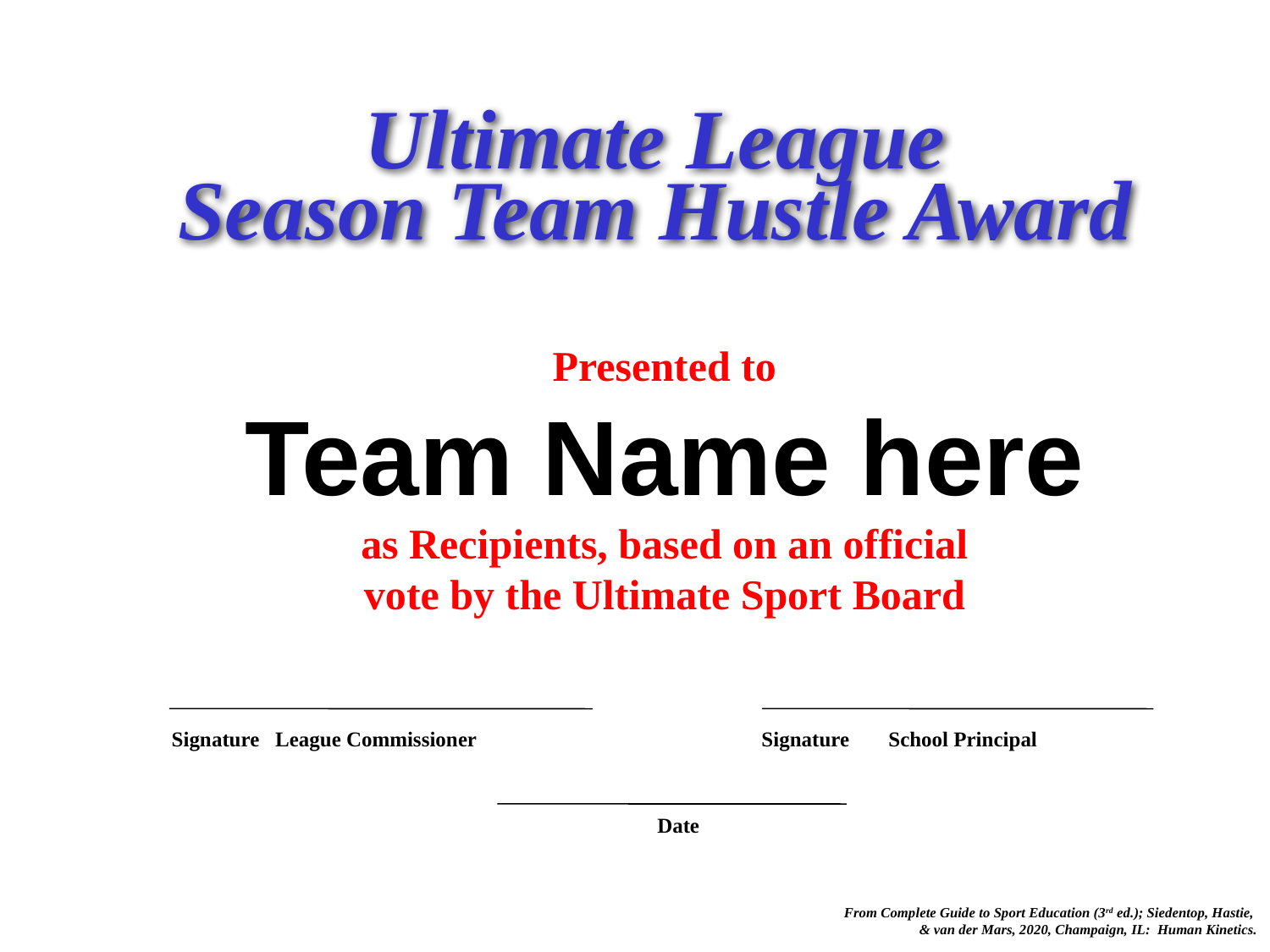

Ultimate League
Season Team Hustle Award
Presented to
Team Name here
as Recipients, based on an official
vote by the Ultimate Sport Board

Signature   League Commissioner
Signature	School Principal

Date